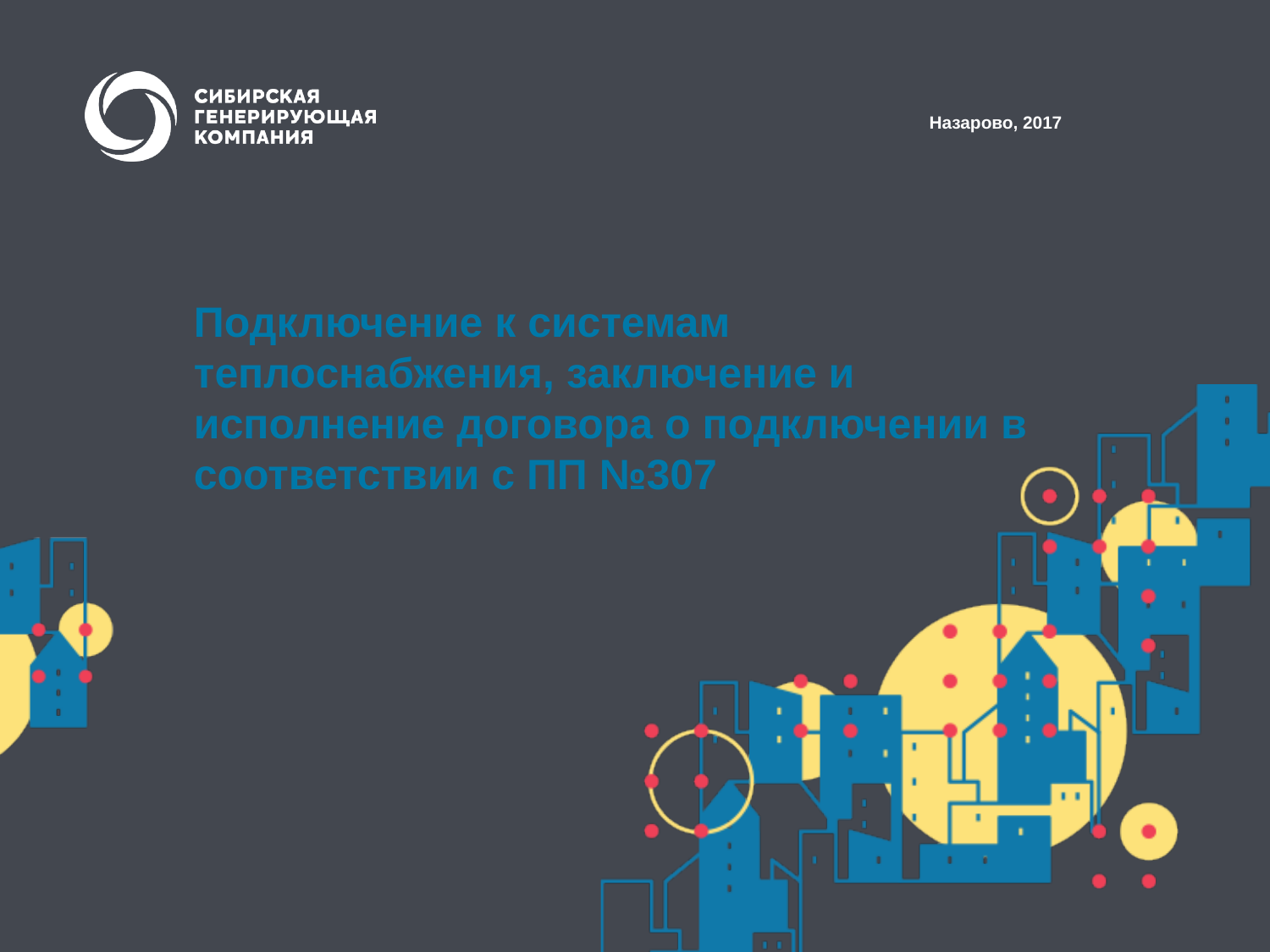

Назарово, 2017
# Подключение к системам теплоснабжения, заключение и исполнение договора о подключении в соответствии с ПП №307